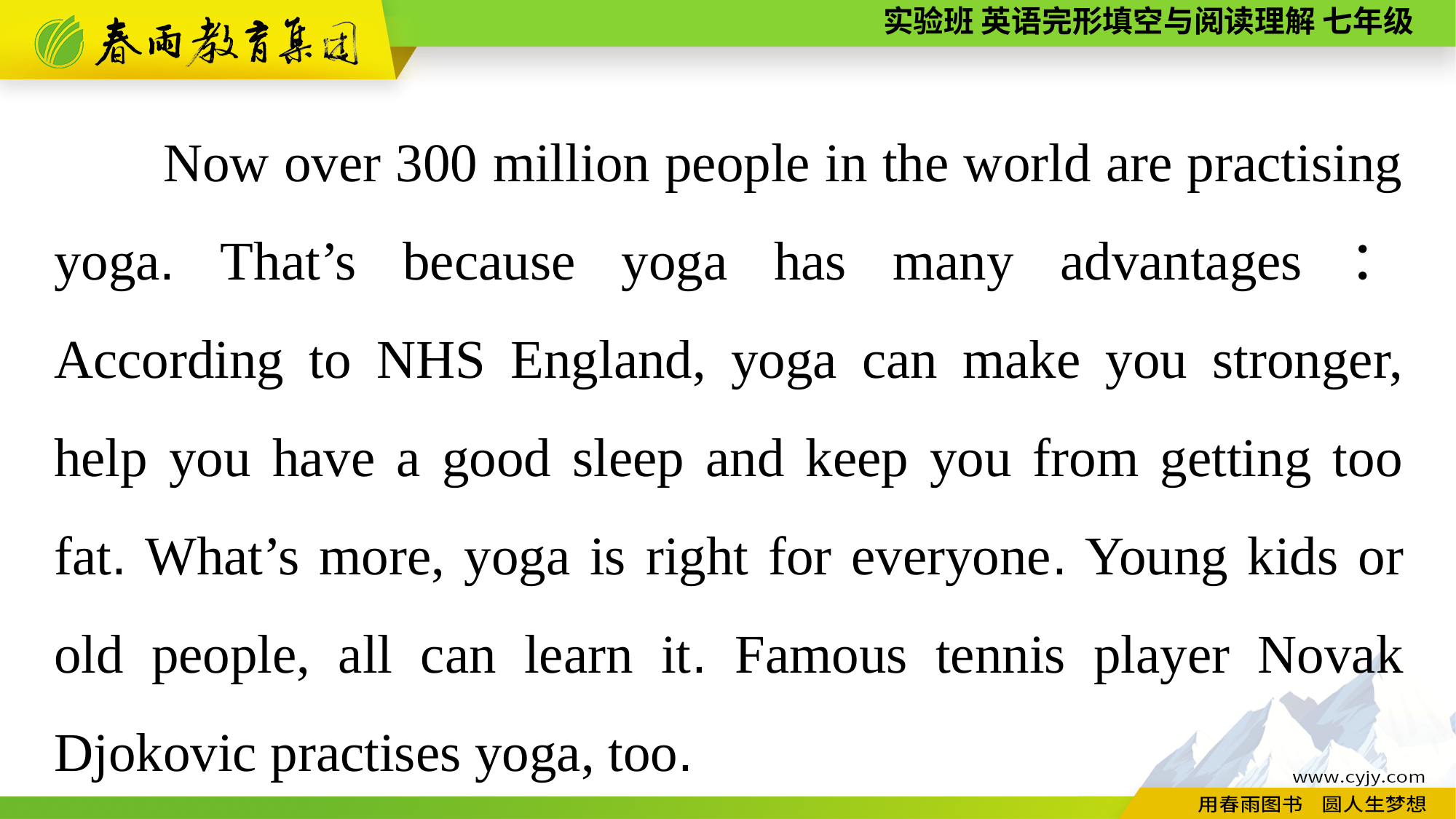

Now over 300 million people in the world are practising yoga. That’s because yoga has many advantages： According to NHS England, yoga can make you stronger, help you have a good sleep and keep you from getting too fat. What’s more, yoga is right for everyone. Young kids or old people, all can learn it. Famous tennis player Novak Djokovic practises yoga, too.